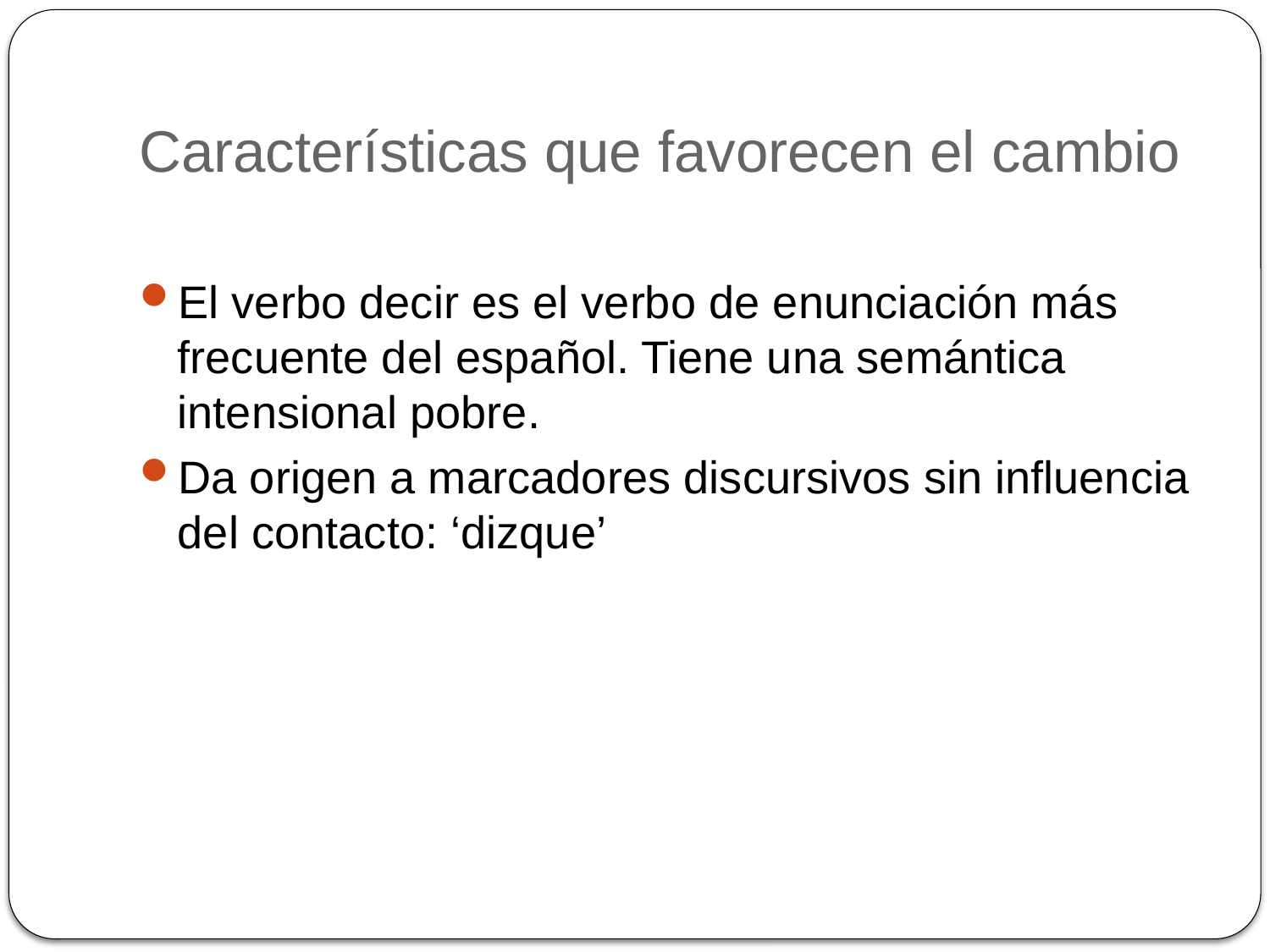

# Características que favorecen el cambio

El verbo decir es el verbo de enunciación más frecuente del español. Tiene una semántica intensional pobre.
Da origen a marcadores discursivos sin influencia del contacto: ‘dizque’